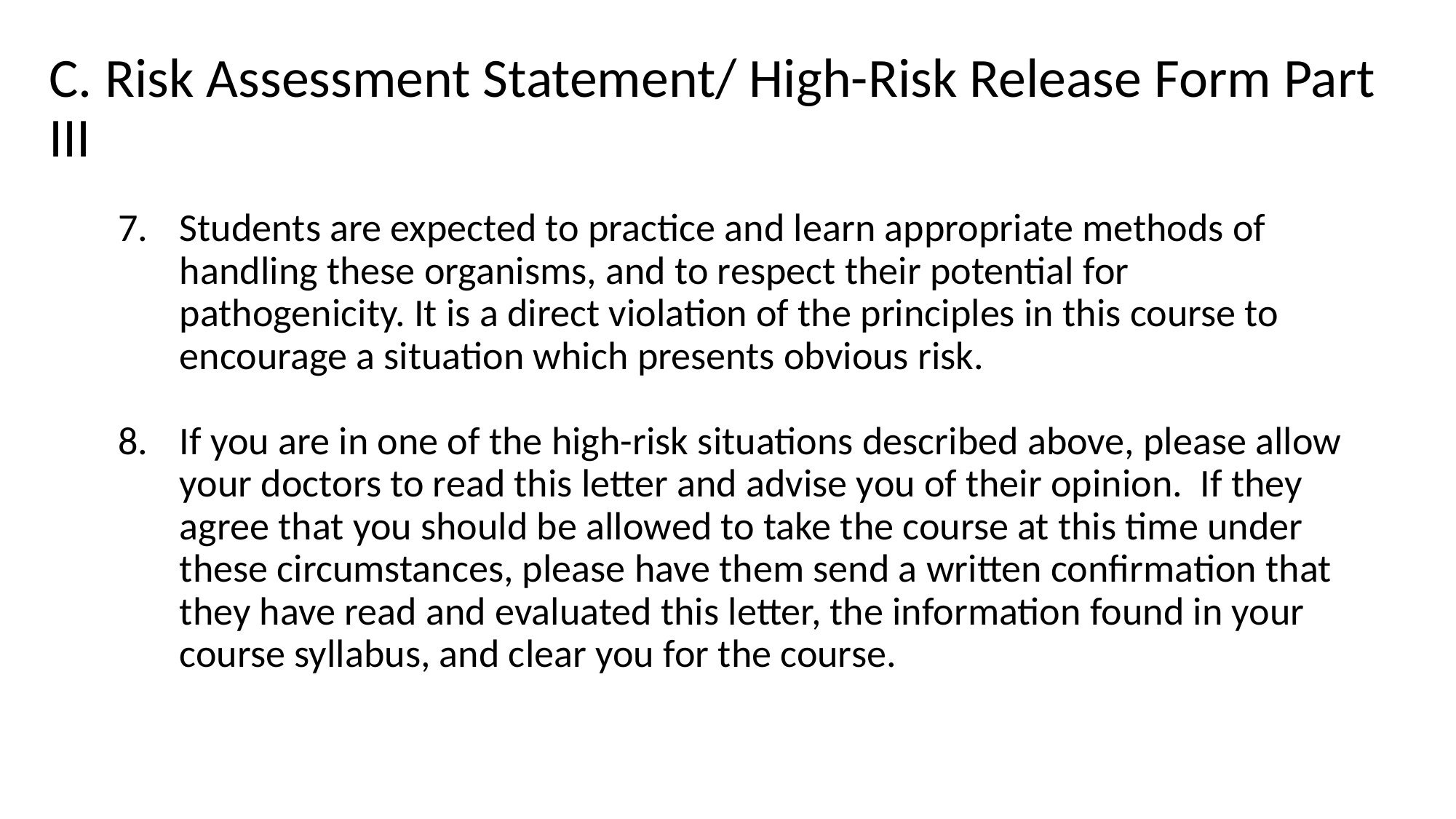

# C. Risk Assessment Statement/ High-Risk Release Form Part III
Students are expected to practice and learn appropriate methods of handling these organisms, and to respect their potential for pathogenicity. It is a direct violation of the principles in this course to encourage a situation which presents obvious risk.

If you are in one of the high-risk situations described above, please allow your doctors to read this letter and advise you of their opinion.  If they agree that you should be allowed to take the course at this time under these circumstances, please have them send a written confirmation that they have read and evaluated this letter, the information found in your course syllabus, and clear you for the course.